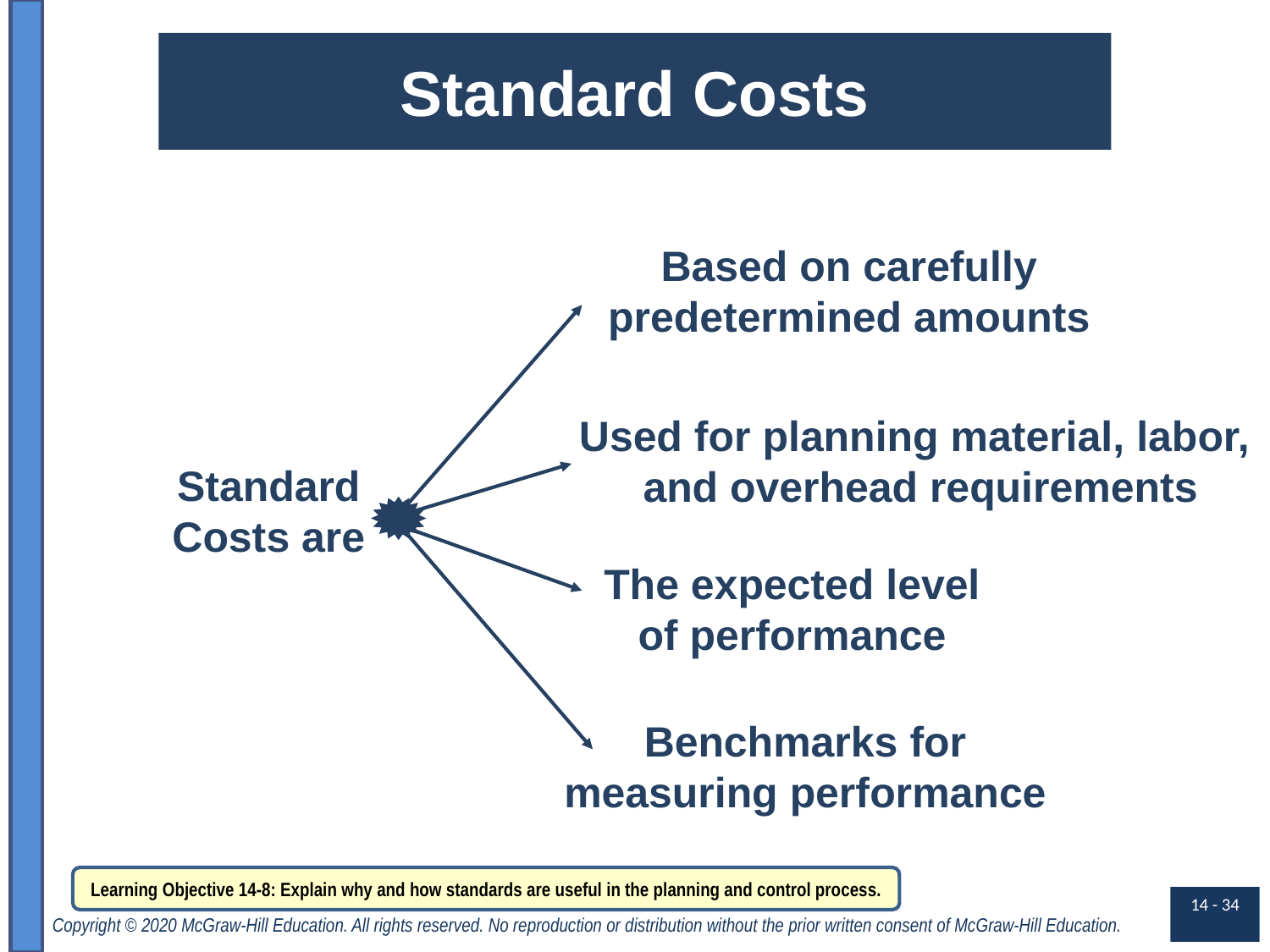

Standard Costs
Based on carefully
predetermined amounts

Used for planning material, labor,
and overhead requirements

Standard
 Costs are

The expected level
of performance

Benchmarks for
measuring performance
Learning Objective 14-8: Explain why and how standards are useful in the planning and control process.